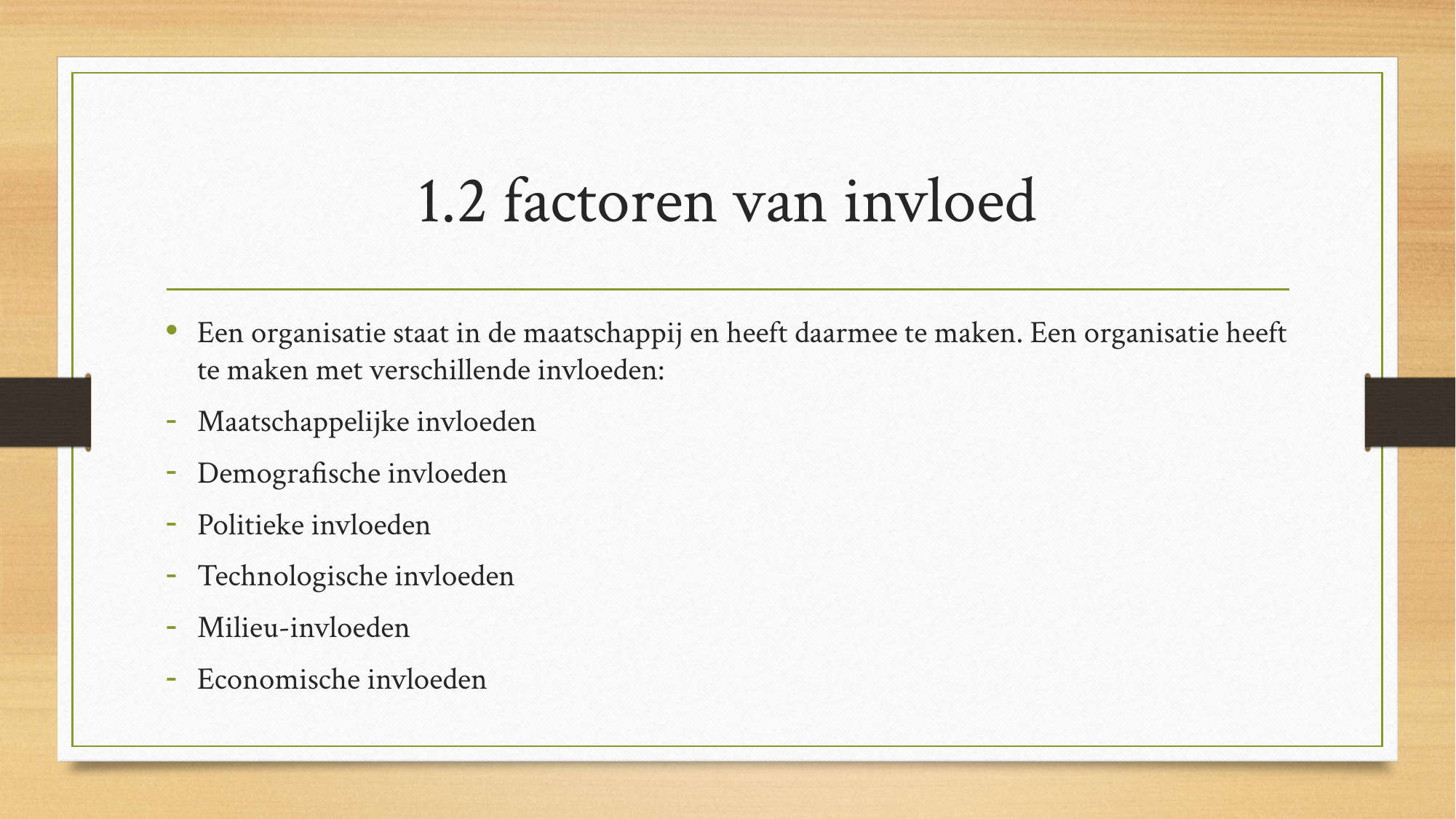

# 1.2 factoren van invloed
Een organisatie staat in de maatschappij en heeft daarmee te maken. Een organisatie heeft te maken met verschillende invloeden:
Maatschappelijke invloeden
Demografische invloeden
Politieke invloeden
Technologische invloeden
Milieu-invloeden
Economische invloeden